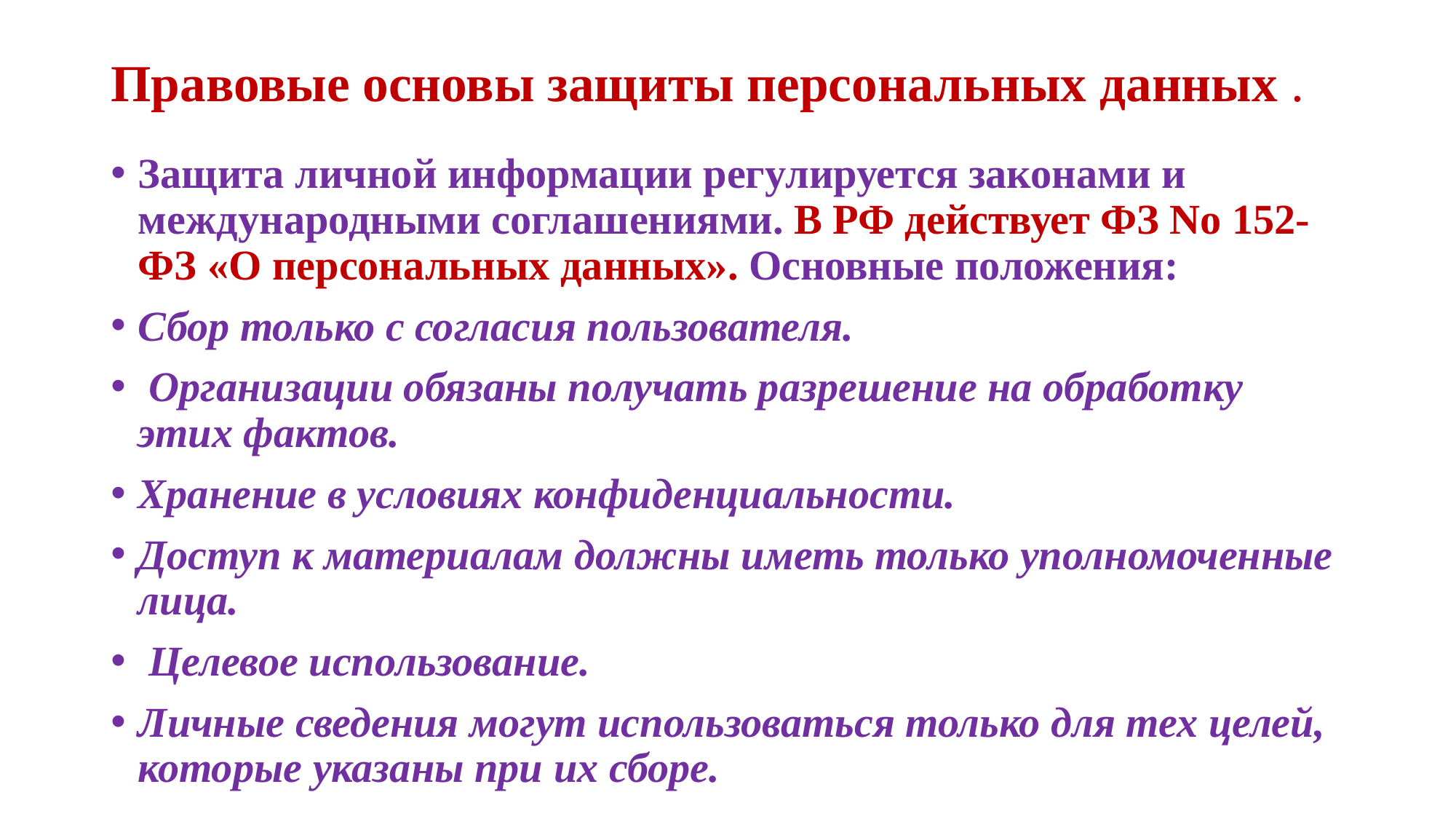

# Правовые основы защиты персональных данных .
Защита личной информации регулируется законами и международными соглашениями. В РФ действует ФЗ No 152-ФЗ «О персональных данных». Основные положения:
Сбор только с согласия пользователя.
 Организации обязаны получать разрешение на обработку этих фактов.
Хранение в условиях конфиденциальности.
Доступ к материалам должны иметь только уполномоченные лица.
 Целевое использование.
Личные сведения могут использоваться только для тех целей, которые указаны при их сборе.